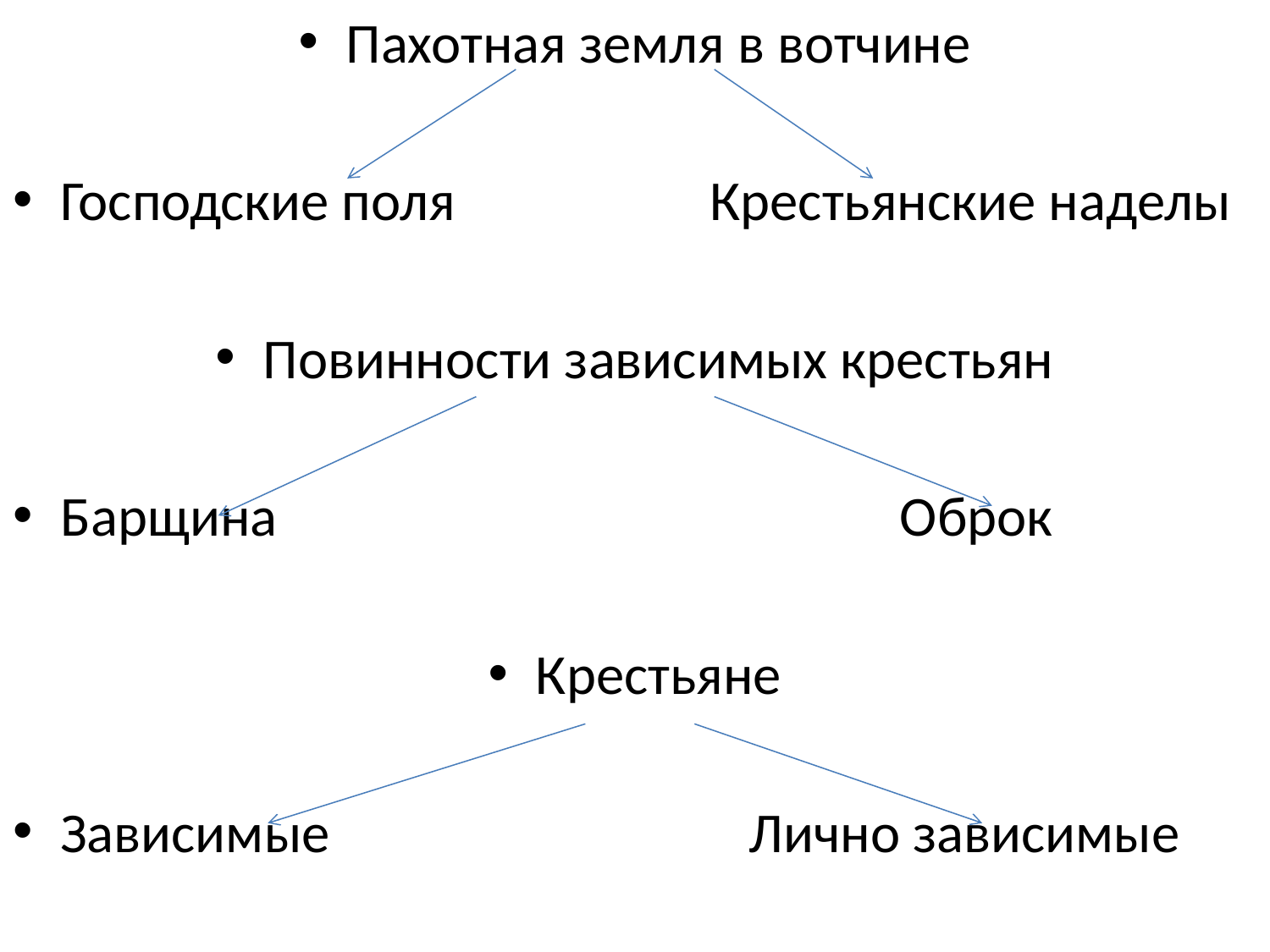

Пахотная земля в вотчине

Господские поля                    Крестьянские наделы

Повинности зависимых крестьян

Барщина                                                 Оброк

Крестьяне

Зависимые                                 Лично зависимые